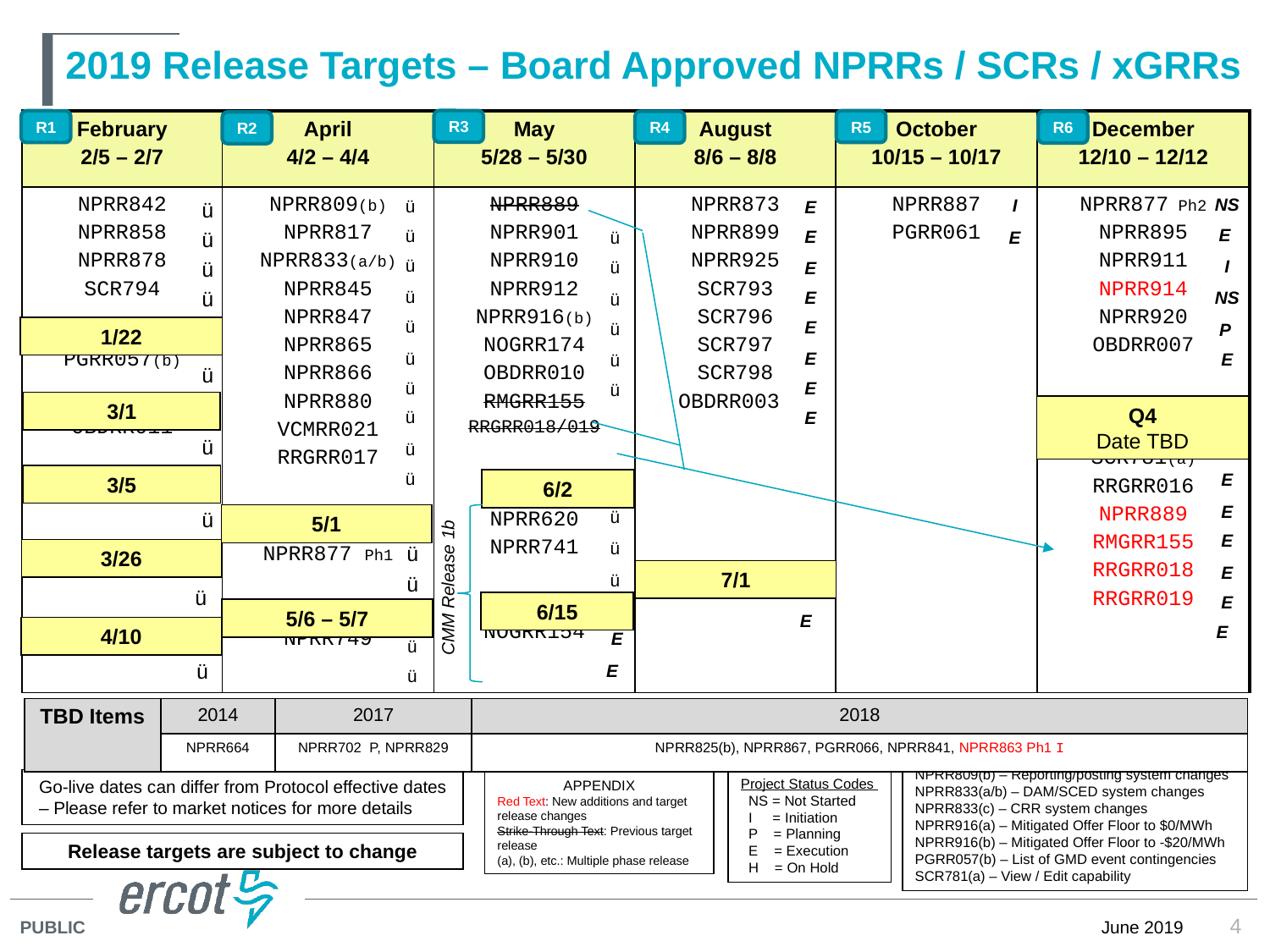

# 2019 Release Targets – Board Approved NPRRs / SCRs / xGRRs
R3
R5
R1
| February 2/5 – 2/7 | April 4/2 – 4/4 | May 5/28 – 5/30 | August 8/6 – 8/8 | October 10/15 – 10/17 | December 12/10 – 12/12 |
| --- | --- | --- | --- | --- | --- |
| NPRR842 NPRR858 NPRR878 SCR794 PGRR057(b) OBDRR011 RMGRR156 PGRR062 NPRR916(a) | NPRR809(b) NPRR817 NPRR833(a/b) NPRR845 NPRR847 NPRR865 NPRR866 NPRR880 VCMRR021 RRGRR017 VCMRR022 NPRR877 Ph1 NPRR833(c) NPRR749 | NPRR889 NPRR901 NPRR910 NPRR912 NPRR916(b) NOGRR174 OBDRR010 RMGRR155 RRGRR018/019 NPRR519 NPRR620 NPRR741 NPRR755 NOGRR154 | NPRR873 NPRR899 NPRR925 SCR793 SCR796 SCR797 SCR798 OBDRR003 NPRR821 | NPRR887 PGRR061 | NPRR877 Ph2 NPRR895 NPRR911 NPRR914 NPRR920 OBDRR007 SCR781(a) RRGRR016 NPRR889 RMGRR155 RRGRR018 RRGRR019 |
R4
R6
R2
NS

E

I

NS

P

E

E

E

E

E

E

E
I

E

ü

ü

ü

ü

ü

ü

ü

ü

ü

ü

ü

ü
E

E

E

E

E

E

E

E

E
ü

ü

ü

ü

ü

ü

ü

ü

ü

ü

ü

ü

ü

ü

ü

ü

1/22
3/1
Q4
Date TBD
3/5
6/2

5/1
ü
3/26
7/1
ü
CMM Release 1b
ü
6/15
5/6 – 5/7
4/10
E

E
ü

| TBD Items | 2014 | 2017 | 2018 |
| --- | --- | --- | --- |
|  | NPRR664 | NPRR702 P, NPRR829 | NPRR825(b), NPRR867, PGRR066, NPRR841, NPRR863 Ph1 I |
NPRR809(b) – Reporting/posting system changes
NPRR833(a/b) – DAM/SCED system changes
NPRR833(c) – CRR system changes
NPRR916(a) – Mitigated Offer Floor to $0/MWh
NPRR916(b) – Mitigated Offer Floor to -$20/MWh
PGRR057(b) – List of GMD event contingencies
SCR781(a) – View / Edit capability
Project Status Codes
  NS = Not Started
  I     = Initiation
  P    = Planning
  E    = Execution
  H    = On Hold
Go-live dates can differ from Protocol effective dates – Please refer to market notices for more details
APPENDIX
Red Text: New additions and target release changes
Strike-Through Text: Previous target release
(a), (b), etc.: Multiple phase release
Release targets are subject to change
4